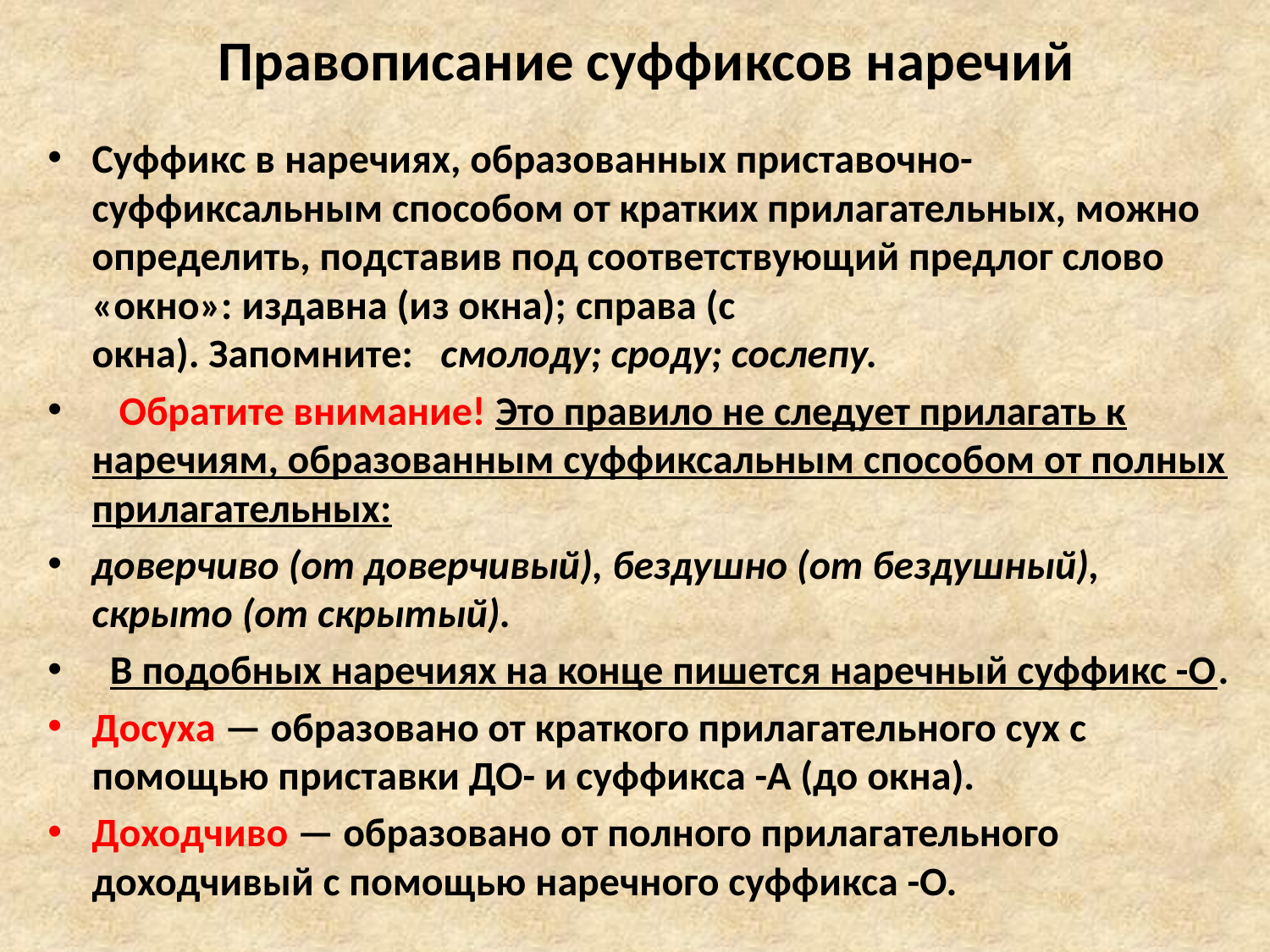

# Правописание суффиксов наречий
Суффикс в наречиях, образованных приставочно-суффиксальным способом от кратких прилагательных, можно определить, подставив под соответствующий предлог слово «окно»: издавна (из окна); справа (с окна). Запомните:   смолоду; сроду; сослепу.
   Обратите внимание! Это правило не следует прилагать к наречиям, образованным суффиксальным способом от полных прилагательных:
доверчиво (от доверчивый), бездушно (от бездушный),   скрыто (от скрытый).
  В подобных наречиях на конце пишется наречный суффикс -О.
Досуха — образовано от краткого прилагательного сух с помощью приставки ДО- и суффикса -А (до окна).
Доходчиво — образовано от полного прилагательного доходчивый с помощью наречного суффикса -О.